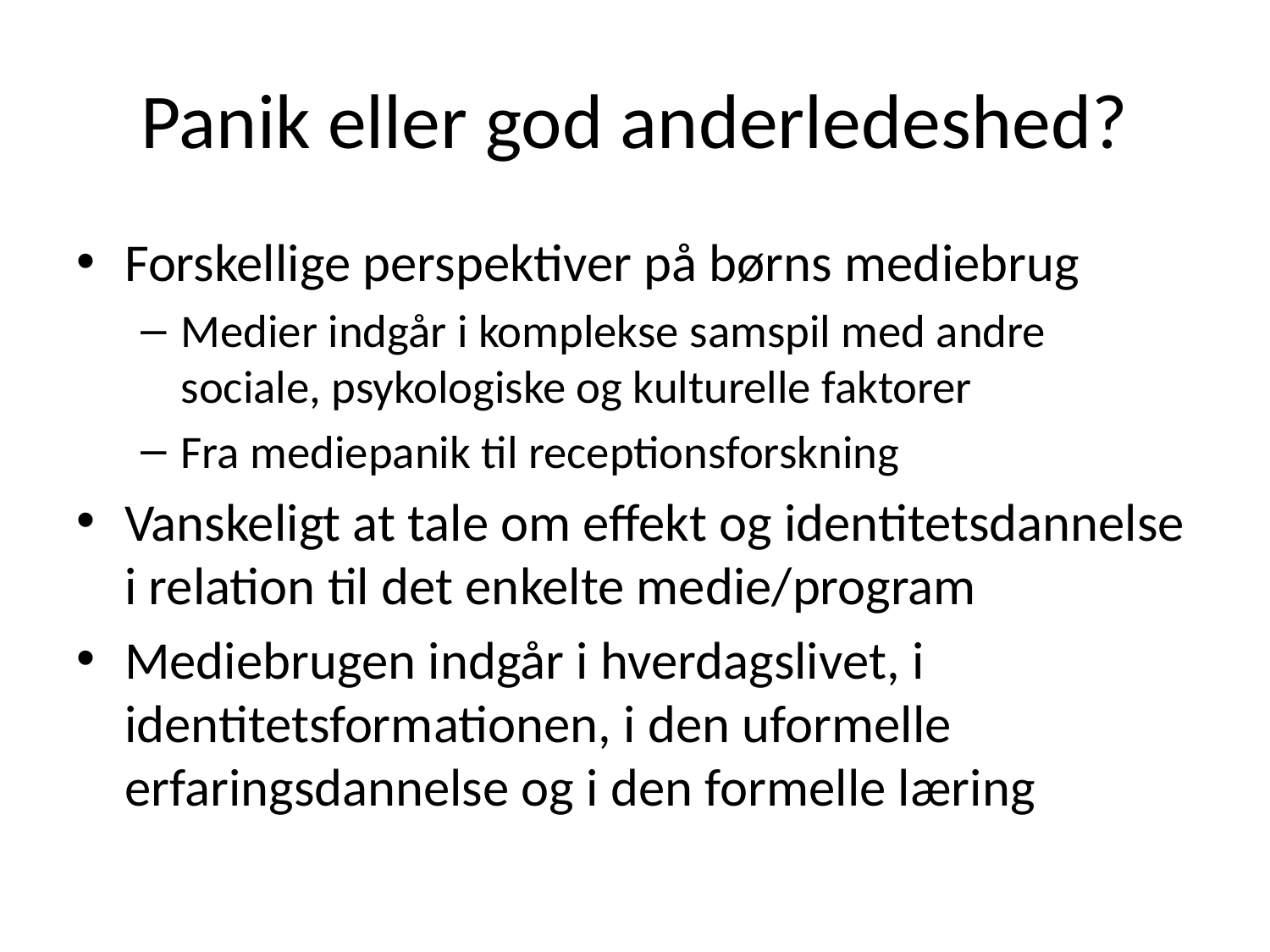

# Panik eller god anderledeshed?
Forskellige perspektiver på børns mediebrug
Medier indgår i komplekse samspil med andre sociale, psykologiske og kulturelle faktorer
Fra mediepanik til receptionsforskning
Vanskeligt at tale om effekt og identitetsdannelse i relation til det enkelte medie/program
Mediebrugen indgår i hverdagslivet, i identitetsformationen, i den uformelle erfaringsdannelse og i den formelle læring